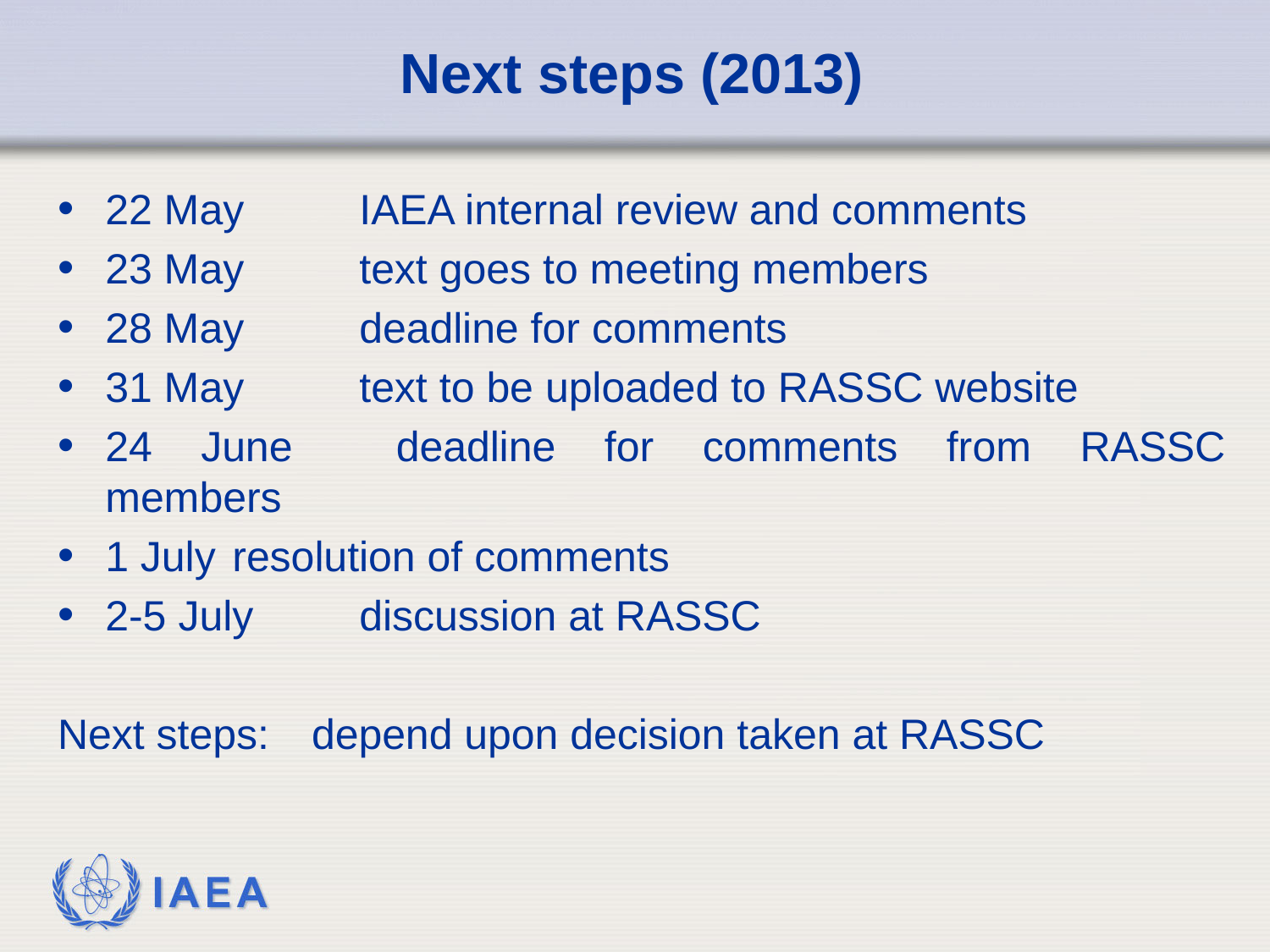

# Next steps (2013)
22 May	IAEA internal review and comments
23 May	text goes to meeting members
28 May	deadline for comments
31 May	text to be uploaded to RASSC website
24 June	deadline for comments from RASSC members
1 July	resolution of comments
2-5 July	discussion at RASSC

Next steps: 	depend upon decision taken at RASSC